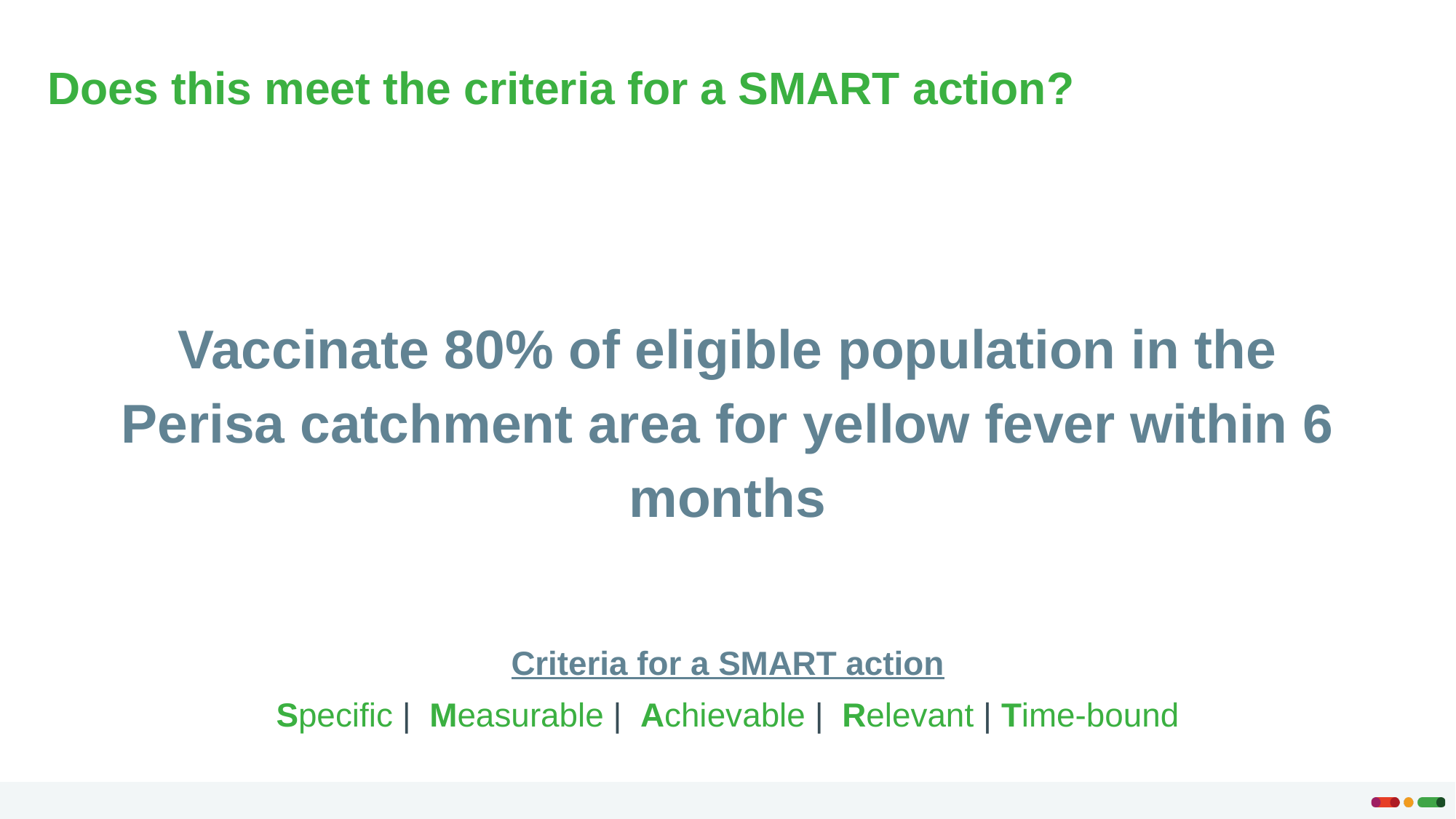

Does this meet the criteria for a SMART action?
Vaccinate 80% of eligible population in the Perisa catchment area for yellow fever within 6 months
Criteria for a SMART action
Specific |  Measurable |  Achievable |  Relevant | Time-bound